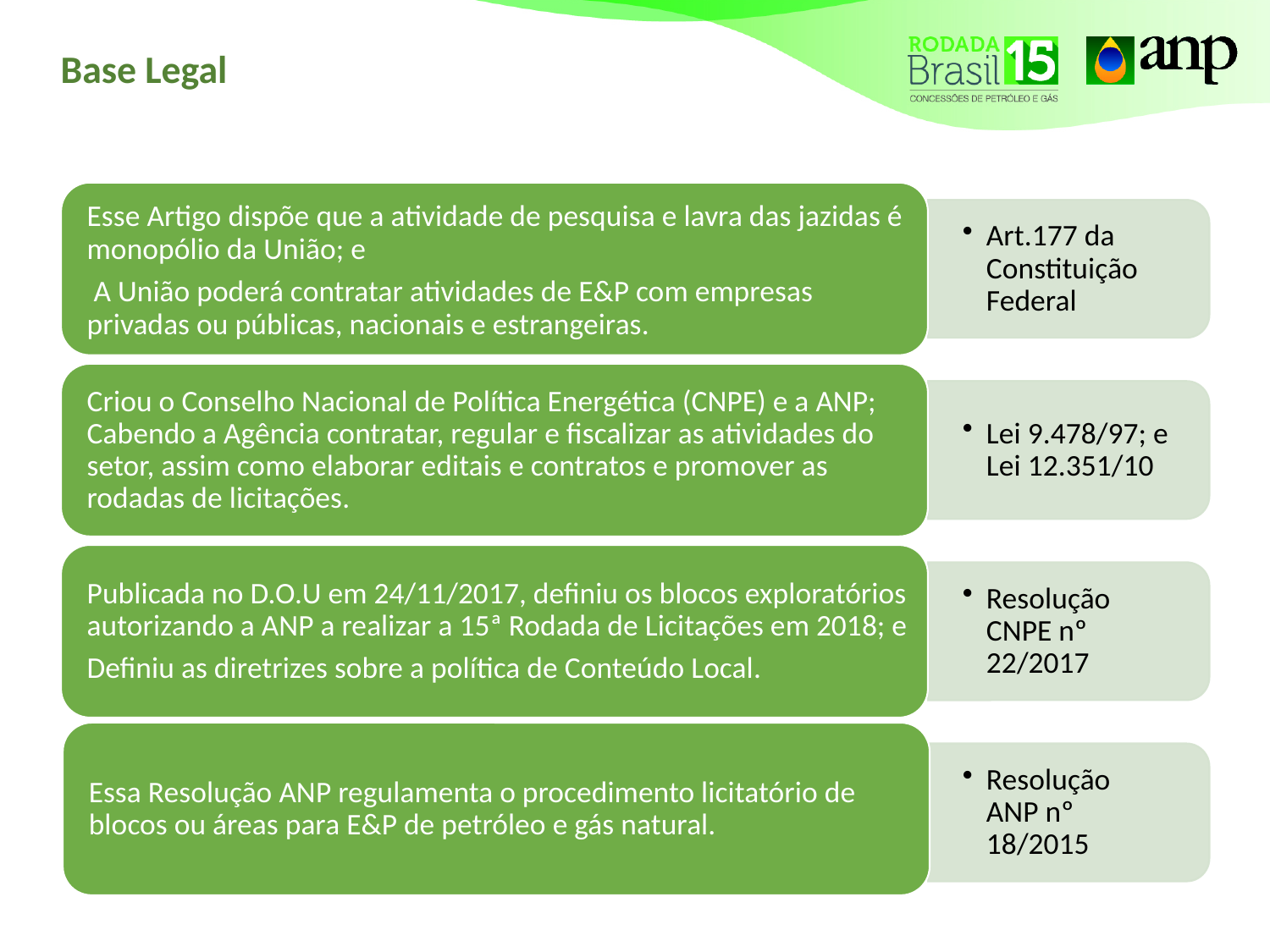

# Base Legal
Art.177 da Constituição Federal

Esse Artigo dispõe que a atividade de pesquisa e lavra das jazidas é monopólio da União; e
 A União poderá contratar atividades de E&P com empresas privadas ou públicas, nacionais e estrangeiras.

Lei 9.478/97; e Lei 12.351/10
Criou o Conselho Nacional de Política Energética (CNPE) e a ANP; Cabendo a Agência contratar, regular e fiscalizar as atividades do setor, assim como elaborar editais e contratos e promover as rodadas de licitações.
Resolução CNPE nº 22/2017
Publicada no D.O.U em 24/11/2017, definiu os blocos exploratórios autorizando a ANP a realizar a 15ª Rodada de Licitações em 2018; e
Definiu as diretrizes sobre a política de Conteúdo Local.
Resolução ANP nº 18/2015
Essa Resolução ANP regulamenta o procedimento licitatório de blocos ou áreas para E&P de petróleo e gás natural.